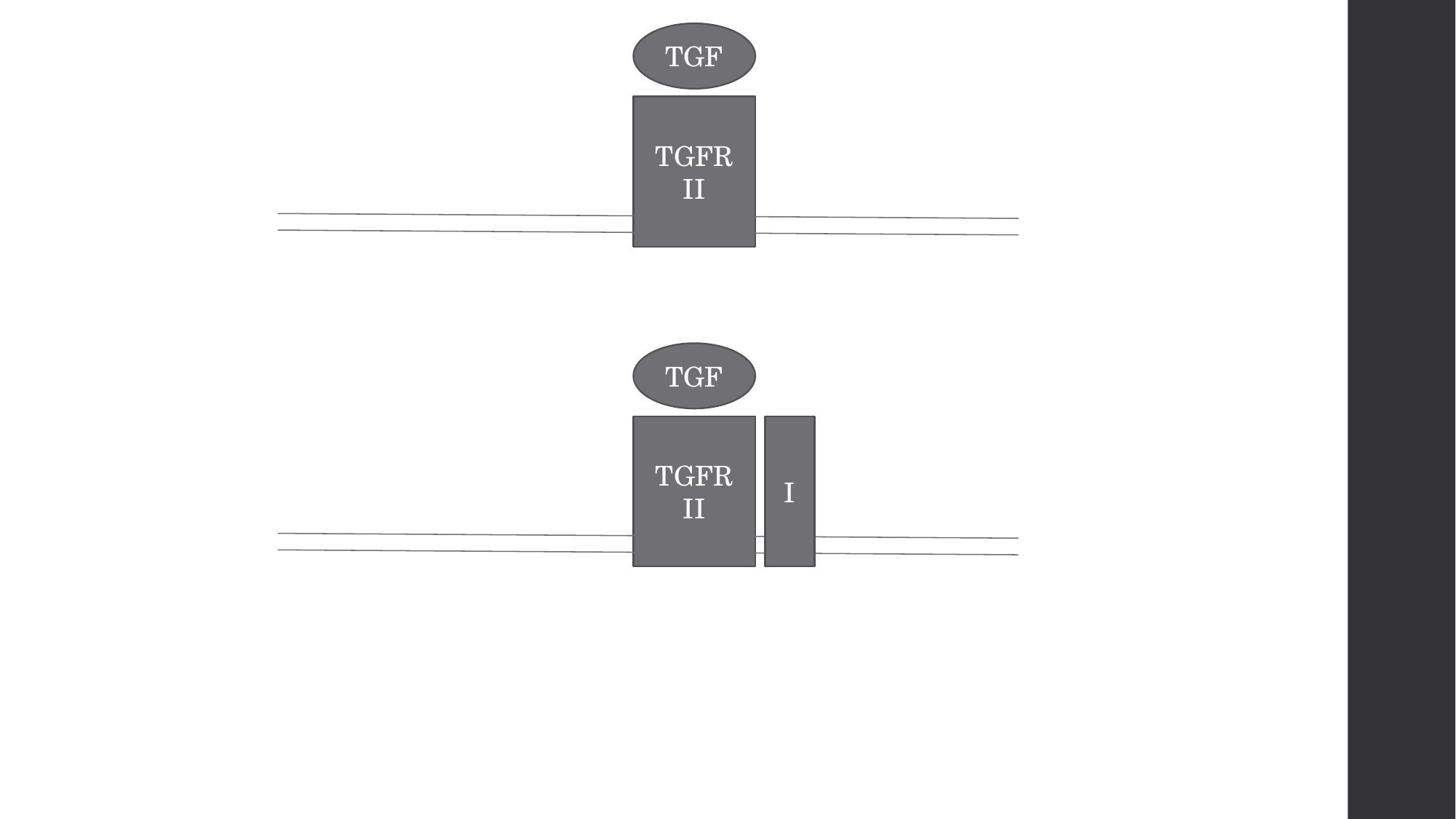

TGF
TGFR
II
TGF
TGFR
II
I